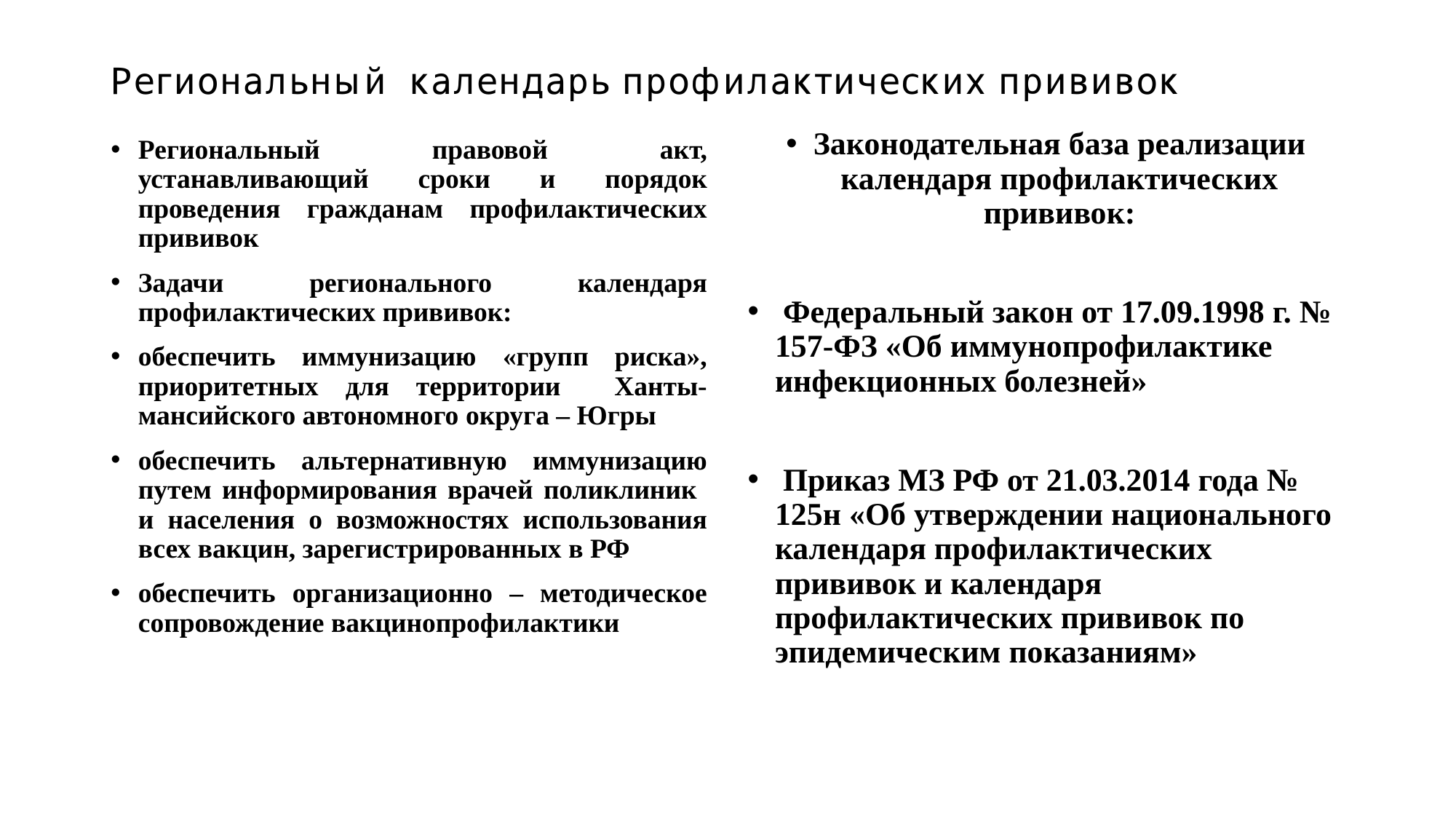

# Региональный  календарь профилактических прививок
Законодательная база реализации календаря профилактических прививок:

 Федеральный закон от 17.09.1998 г. № 157-ФЗ «Об иммунопрофилактике инфекционных болезней»

 Приказ МЗ РФ от 21.03.2014 года № 125н «Об утверждении национального календаря профилактических прививок и календаря профилактических прививок по эпидемическим показаниям»

Региональный правовой акт, устанавливающий сроки и порядок проведения гражданам профилактических прививок
Задачи регионального календаря профилактических прививок:
обеспечить иммунизацию «групп риска», приоритетных для территории  Ханты-мансийского автономного округа – Югры
обеспечить альтернативную иммунизацию путем информирования врачей поликлиник  и населения о возможностях использования всех вакцин, зарегистрированных в РФ
обеспечить организационно – методическое сопровождение вакцинопрофилактики